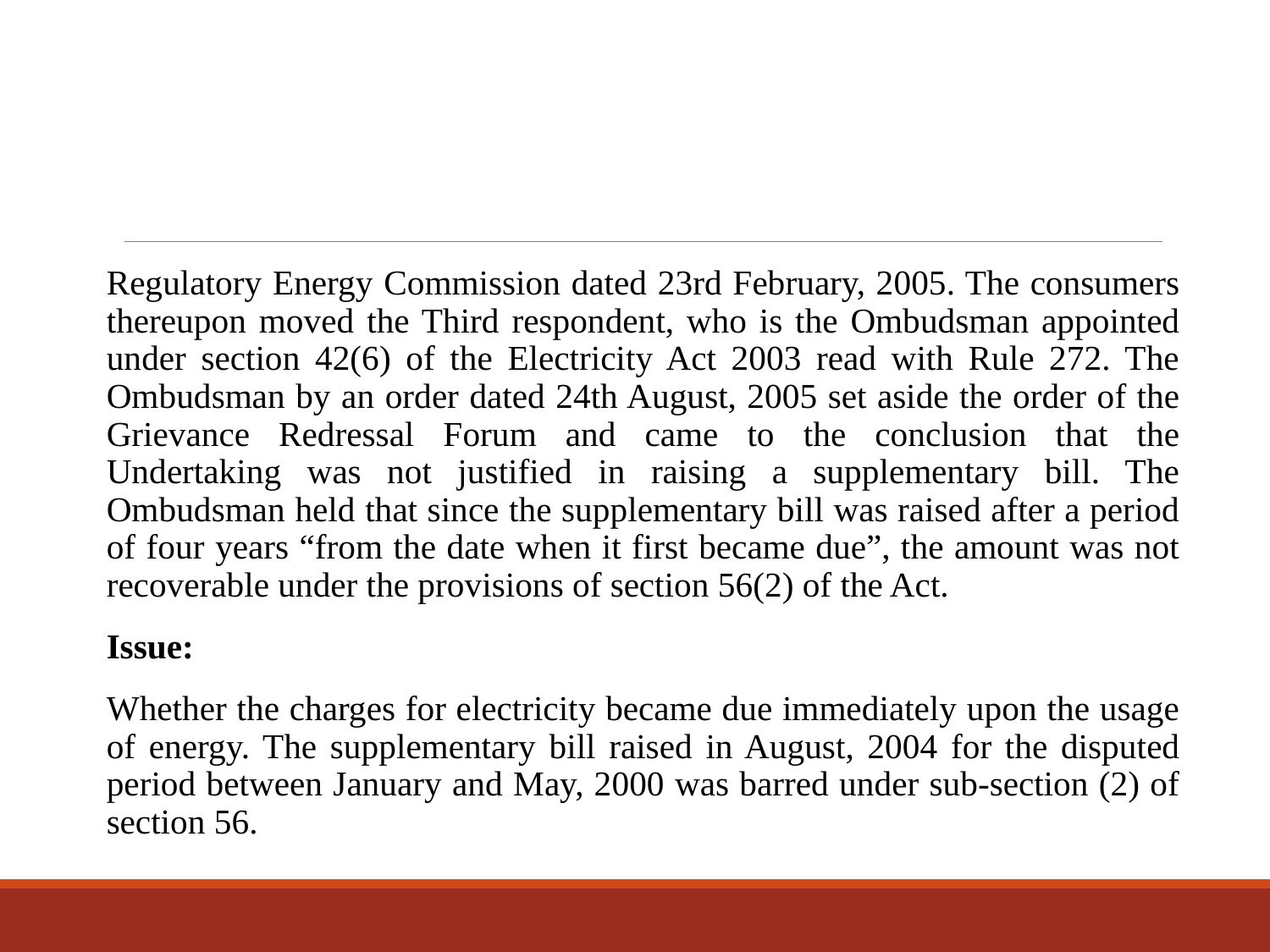

#
Regulatory Energy Commission dated 23rd February, 2005. The consumers thereupon moved the Third respondent, who is the Ombudsman appointed under section 42(6) of the Electricity Act 2003 read with Rule 272. The Ombudsman by an order dated 24th August, 2005 set aside the order of the Grievance Redressal Forum and came to the conclusion that the Undertaking was not justified in raising a supplementary bill. The Ombudsman held that since the supplementary bill was raised after a period of four years “from the date when it first became due”, the amount was not recoverable under the provisions of section 56(2) of the Act.
Issue:
Whether the charges for electricity became due immediately upon the usage of energy. The supplementary bill raised in August, 2004 for the disputed period between January and May, 2000 was barred under sub-section (2) of section 56.